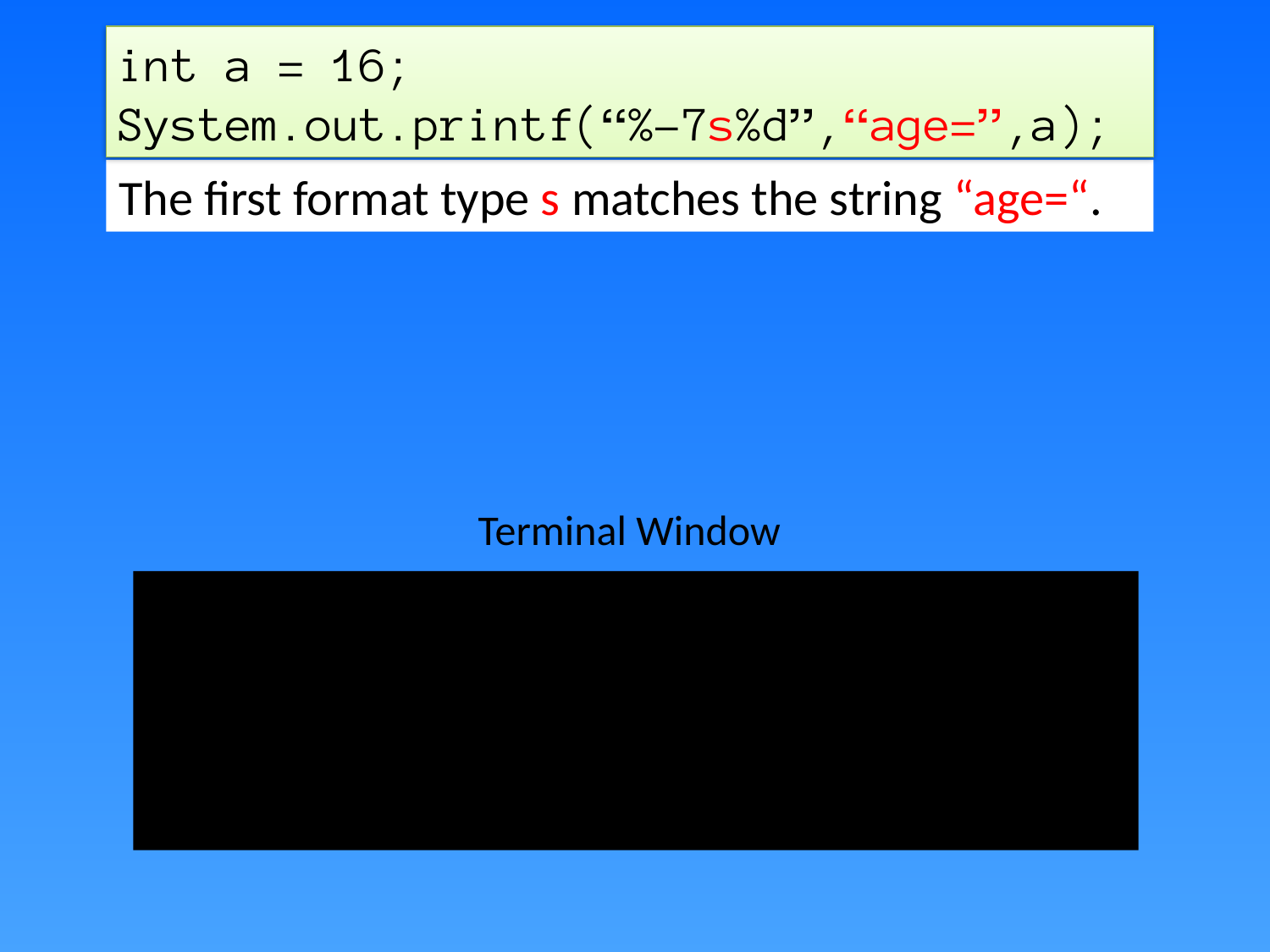

int a = 16;
System.out.printf(“%-7s%d”,“age=”,a);
The first format type s matches the string “age=“.
Terminal Window

F